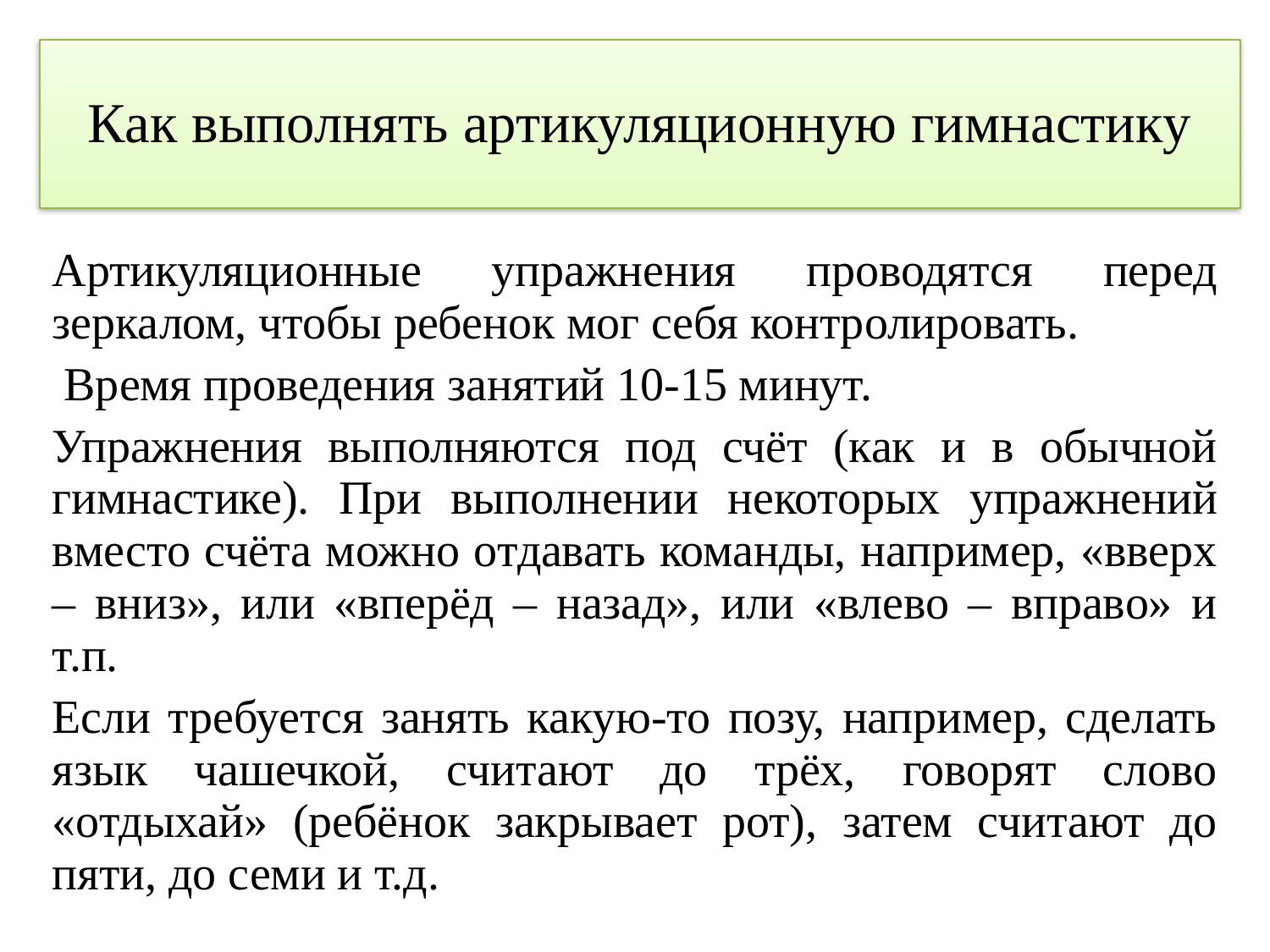

# Как выполнять артикуляционную гимнастику
Артикуляционные упражнения проводятся перед зеркалом, чтобы ребенок мог себя контролировать.
 Время проведения занятий 10-15 минут.
Упражнения выполняются под счёт (как и в обычной гимнастике). При выполнении некоторых упражнений вместо счёта можно отдавать команды, например, «вверх – вниз», или «вперёд – назад», или «влево – вправо» и т.п.
Если требуется занять какую-то позу, например, сделать язык чашечкой, считают до трёх, говорят слово «отдыхай» (ребёнок закрывает рот), затем считают до пяти, до семи и т.д.